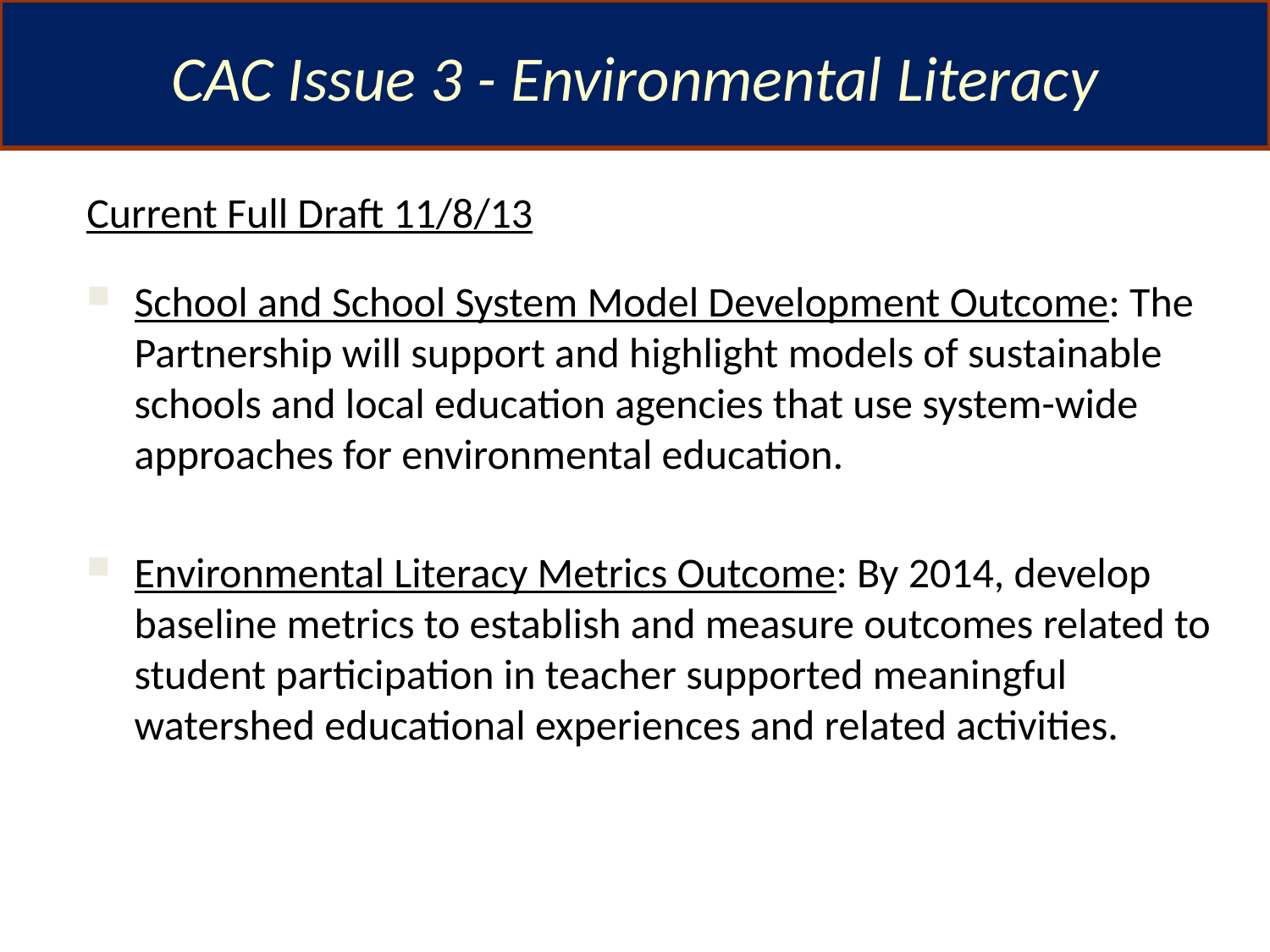

CAC Issue 3 - Environmental Literacy
Current Full Draft 11/8/13

School and School System Model Development Outcome: The Partnership will support and highlight models of sustainable schools and local education agencies that use system-wide approaches for environmental education.

Environmental Literacy Metrics Outcome: By 2014, develop baseline metrics to establish and measure outcomes related to student participation in teacher supported meaningful watershed educational experiences and related activities.